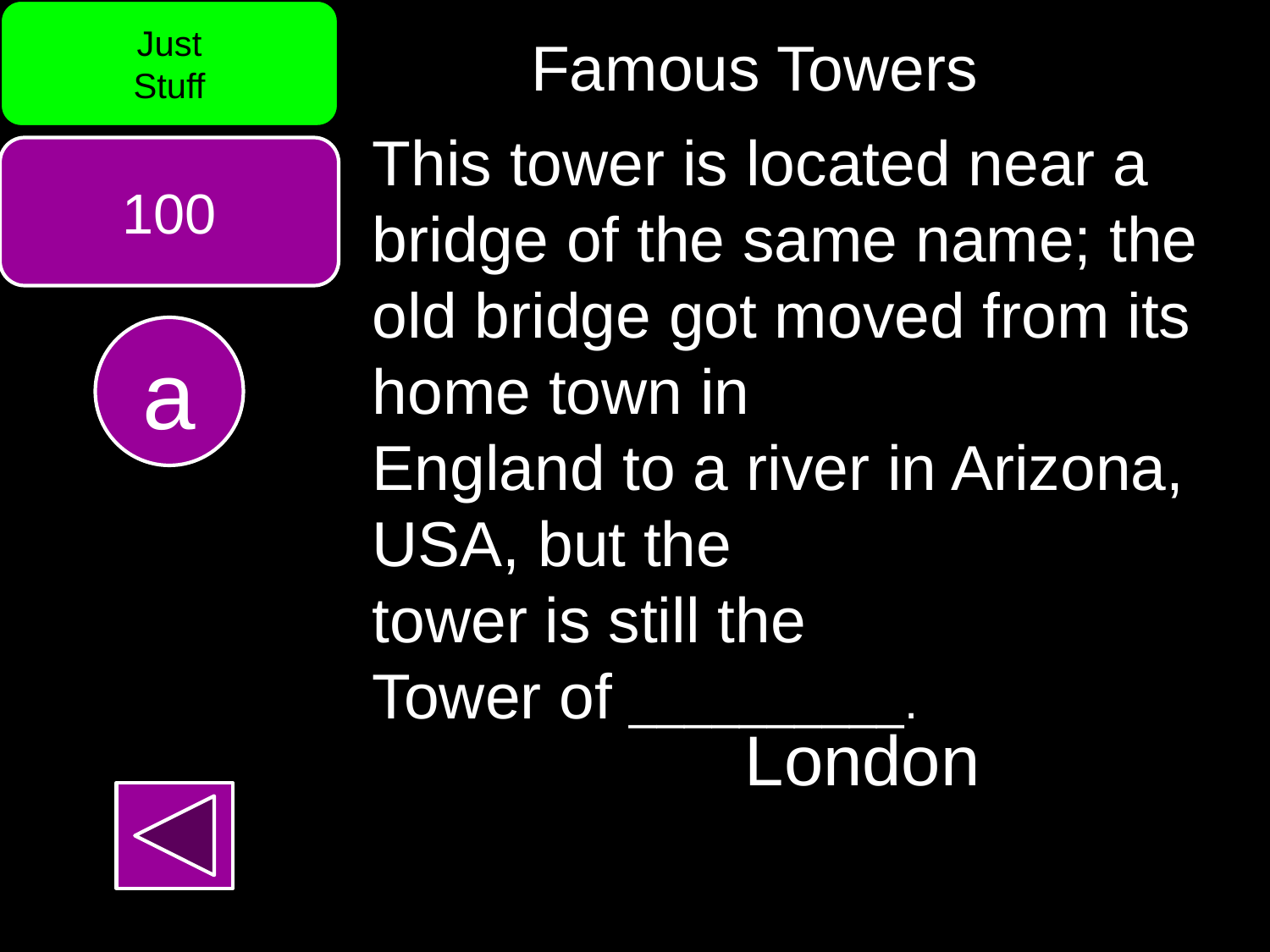

Just
Stuff
Famous Towers
This tower is located near a bridge of the same name; the old bridge got moved from its home town in
England to a river in Arizona, USA, but the
tower is still the
Tower of __________.
100
a
London